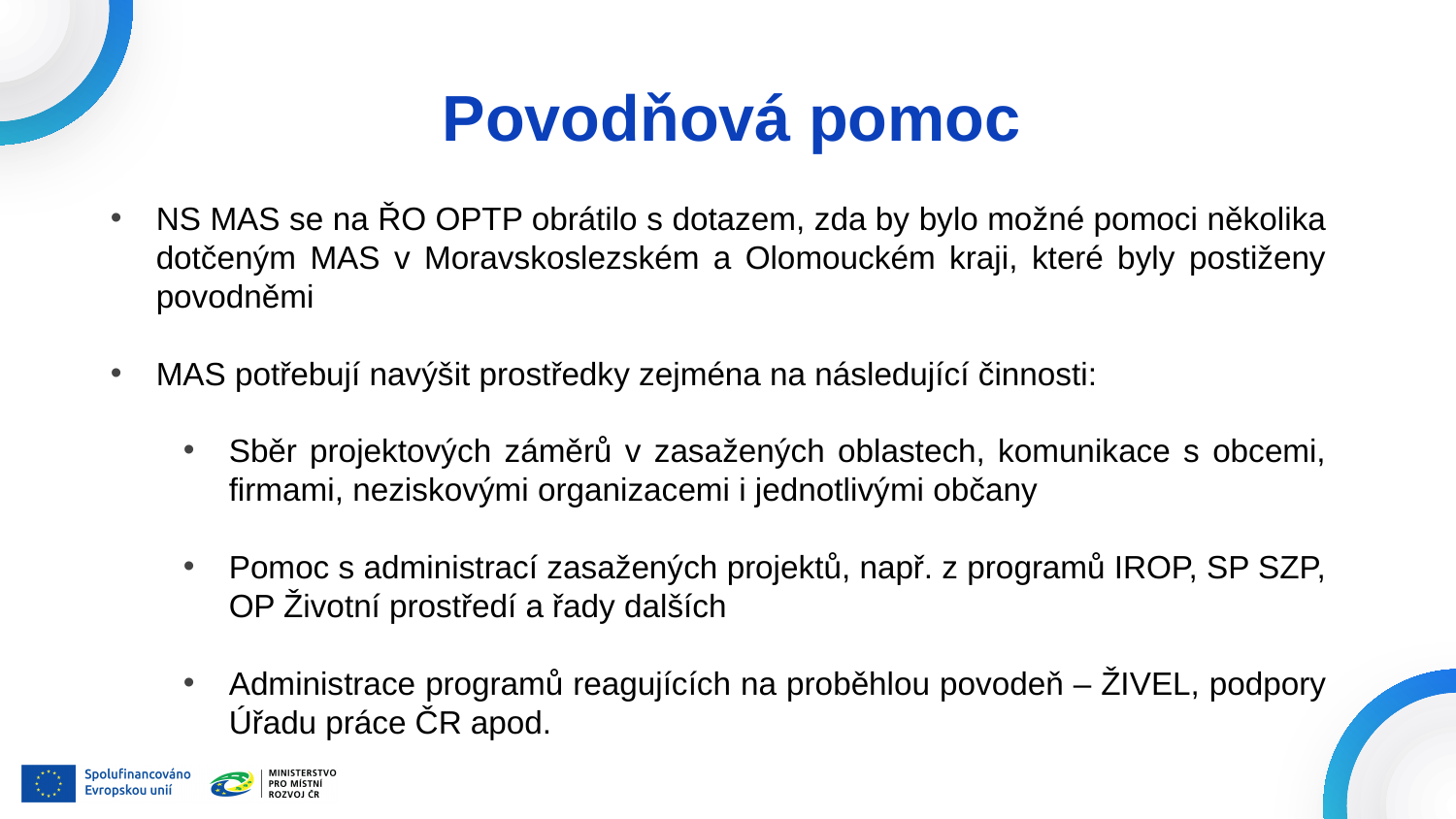

# Povodňová pomoc
NS MAS se na ŘO OPTP obrátilo s dotazem, zda by bylo možné pomoci několika dotčeným MAS v Moravskoslezském a Olomouckém kraji, které byly postiženy povodněmi

MAS potřebují navýšit prostředky zejména na následující činnosti:

Sběr projektových záměrů v zasažených oblastech, komunikace s obcemi, firmami, neziskovými organizacemi i jednotlivými občany

Pomoc s administrací zasažených projektů, např. z programů IROP, SP SZP, OP Životní prostředí a řady dalších

Administrace programů reagujících na proběhlou povodeň – ŽIVEL, podpory Úřadu práce ČR apod.